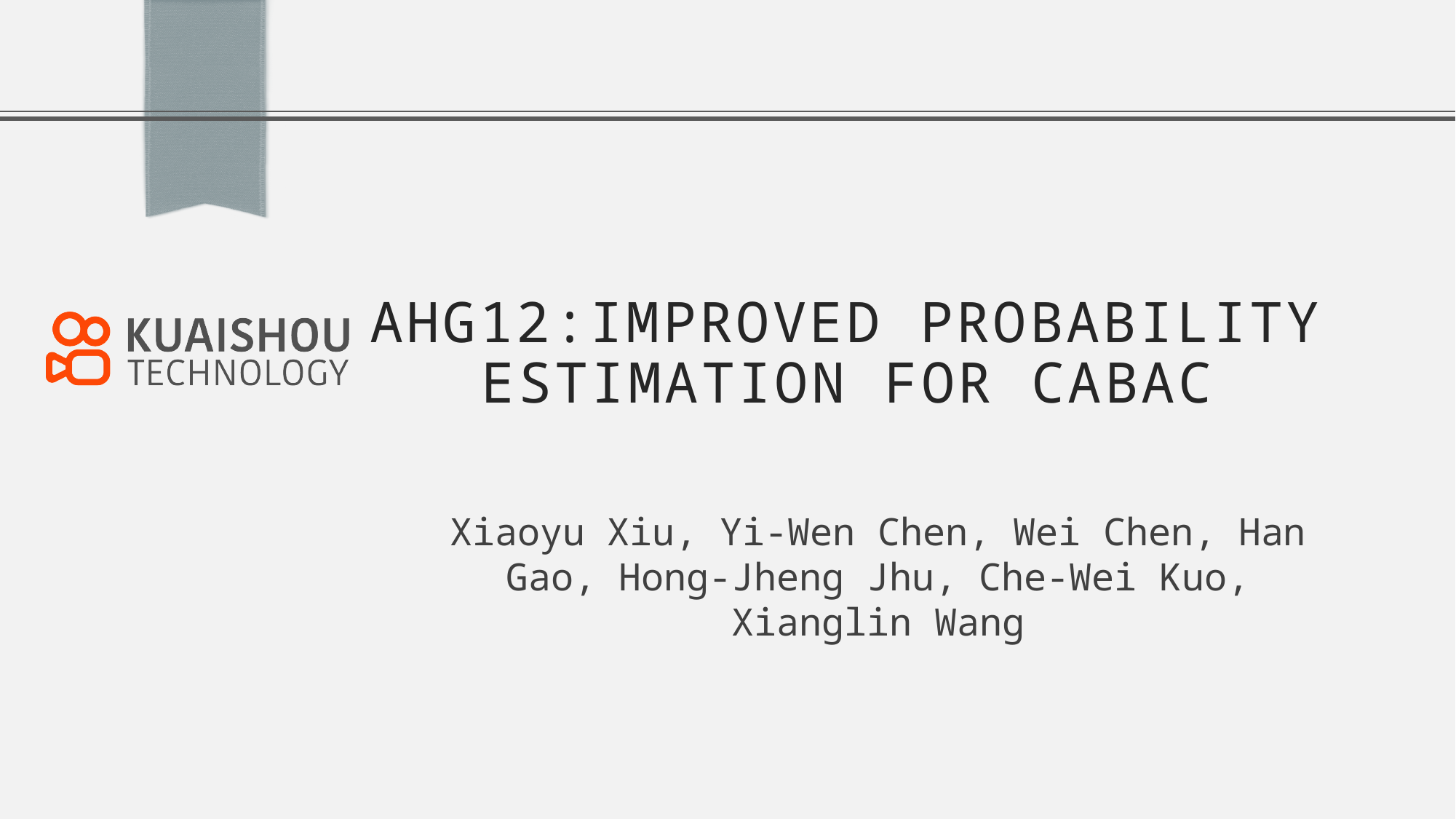

# AHG12:Improved probability estimation for CABAC
Xiaoyu Xiu, Yi-Wen Chen, Wei Chen, Han Gao, Hong-Jheng Jhu, Che-Wei Kuo, Xianglin Wang